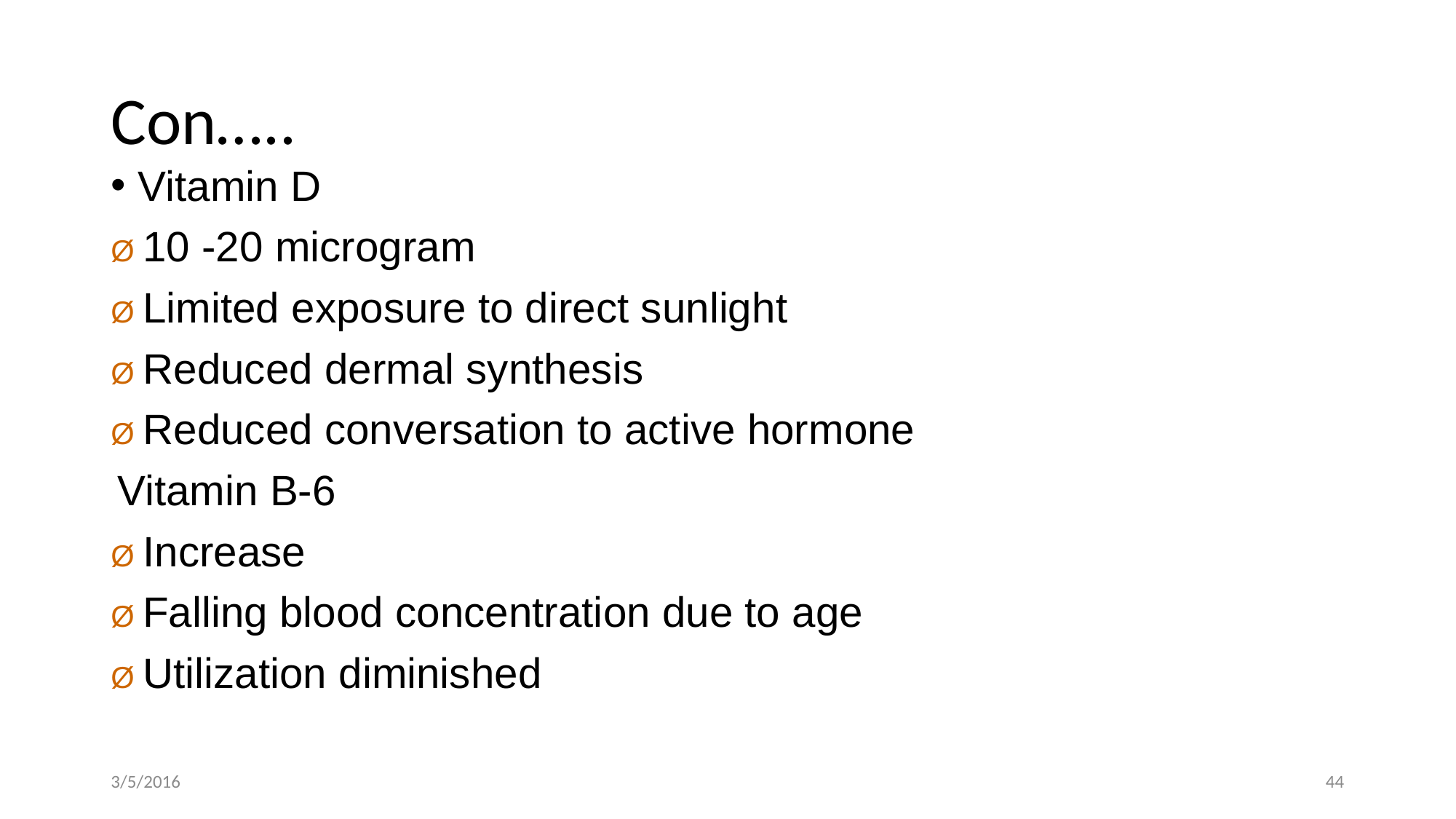

# Con…..
Vitamin D
Ø 10 -20 microgram
Ø Limited exposure to direct sunlight
Ø Reduced dermal synthesis
Ø Reduced conversation to active hormone
 Vitamin B-6
Ø Increase
Ø Falling blood concentration due to age
Ø Utilization diminished
3/5/2016
44